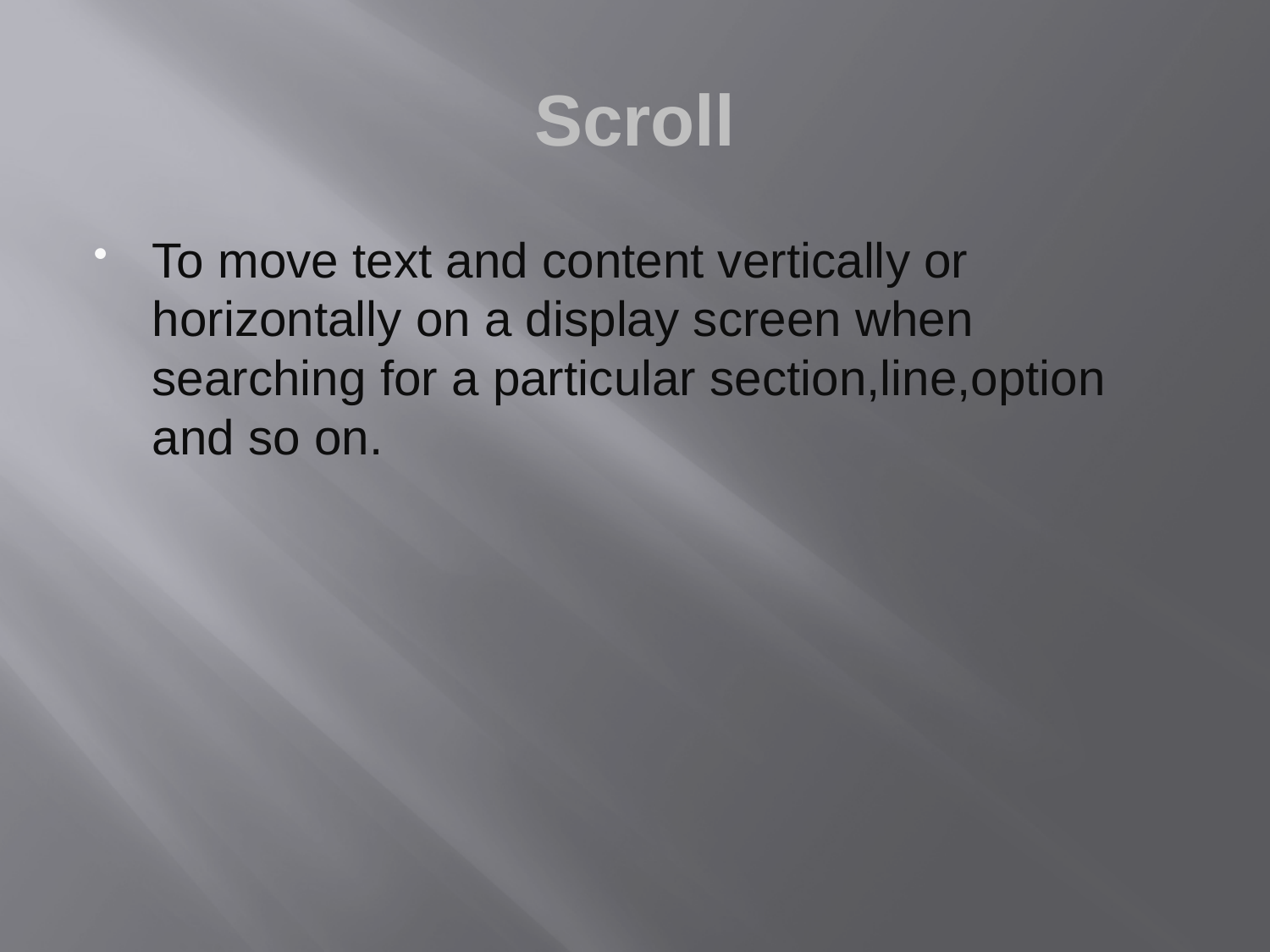

# Scroll
To move text and content vertically or horizontally on a display screen when searching for a particular section,line,option and so on.